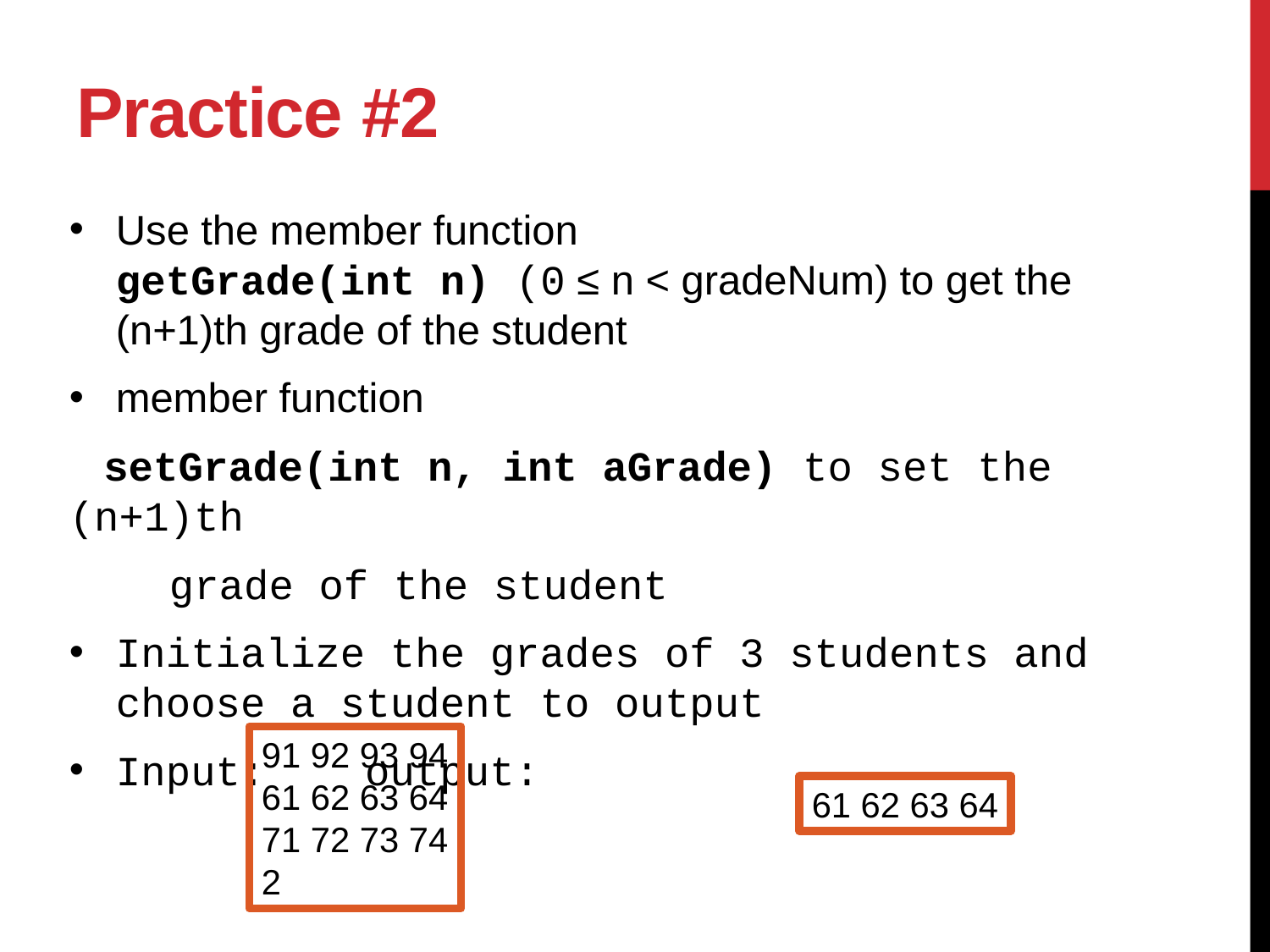

Practice #2
Use the member function
getGrade(int n) (0 ≤ n < gradeNum) to get the (n+1)th grade of the student
member function
   setGrade(int n, int aGrade) to set the (n+1)th
    grade of the student
Initialize the grades of 3 students and choose a student to output
Input:				output:

91 92 93 94
61 62 63 64
71 72 73 74
2
61 62 63 64